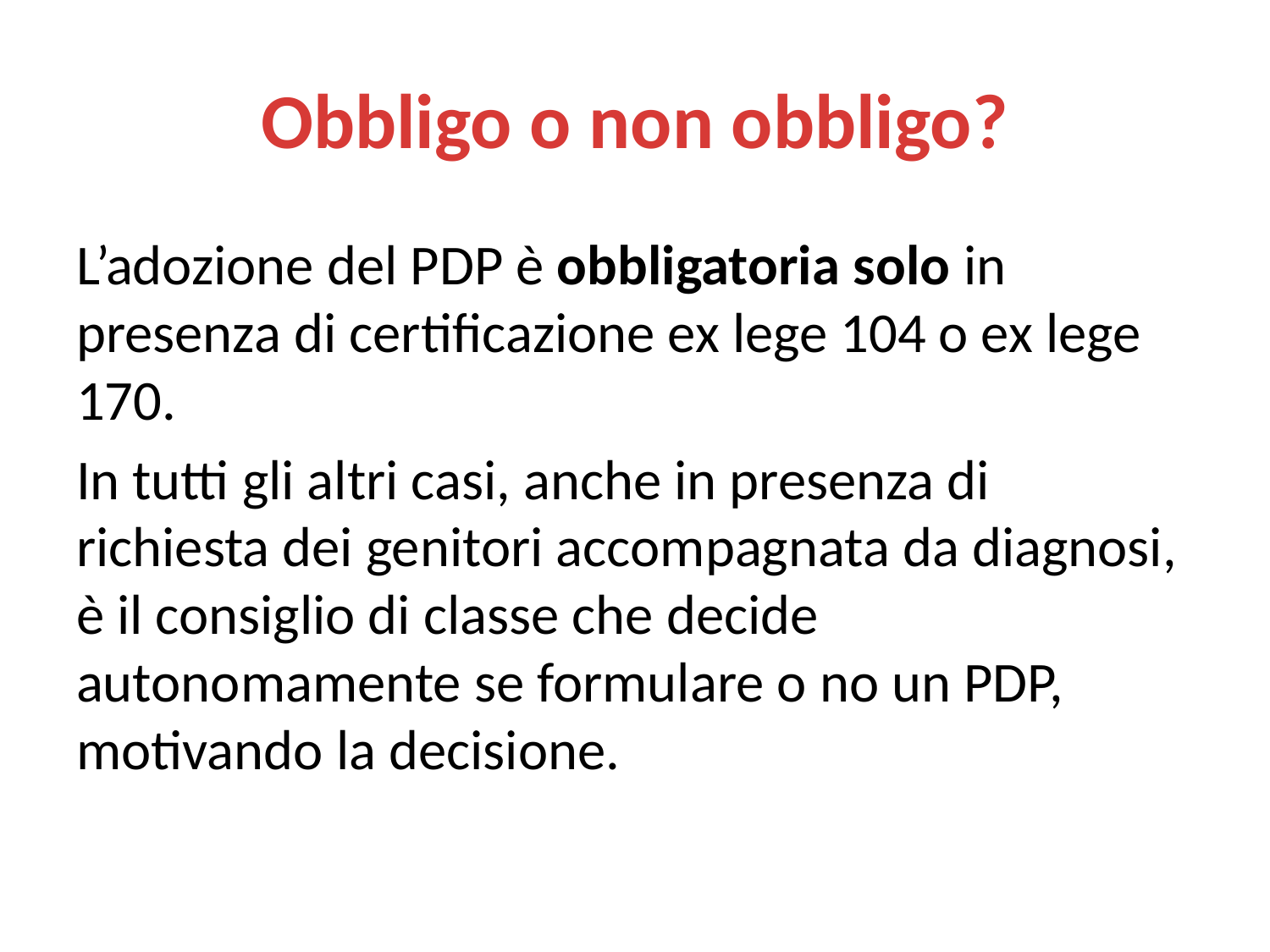

# Obbligo o non obbligo?
L’adozione del PDP è obbligatoria solo in presenza di certificazione ex lege 104 o ex lege 170.
In tutti gli altri casi, anche in presenza di richiesta dei genitori accompagnata da diagnosi, è il consiglio di classe che decide autonomamente se formulare o no un PDP, motivando la decisione.